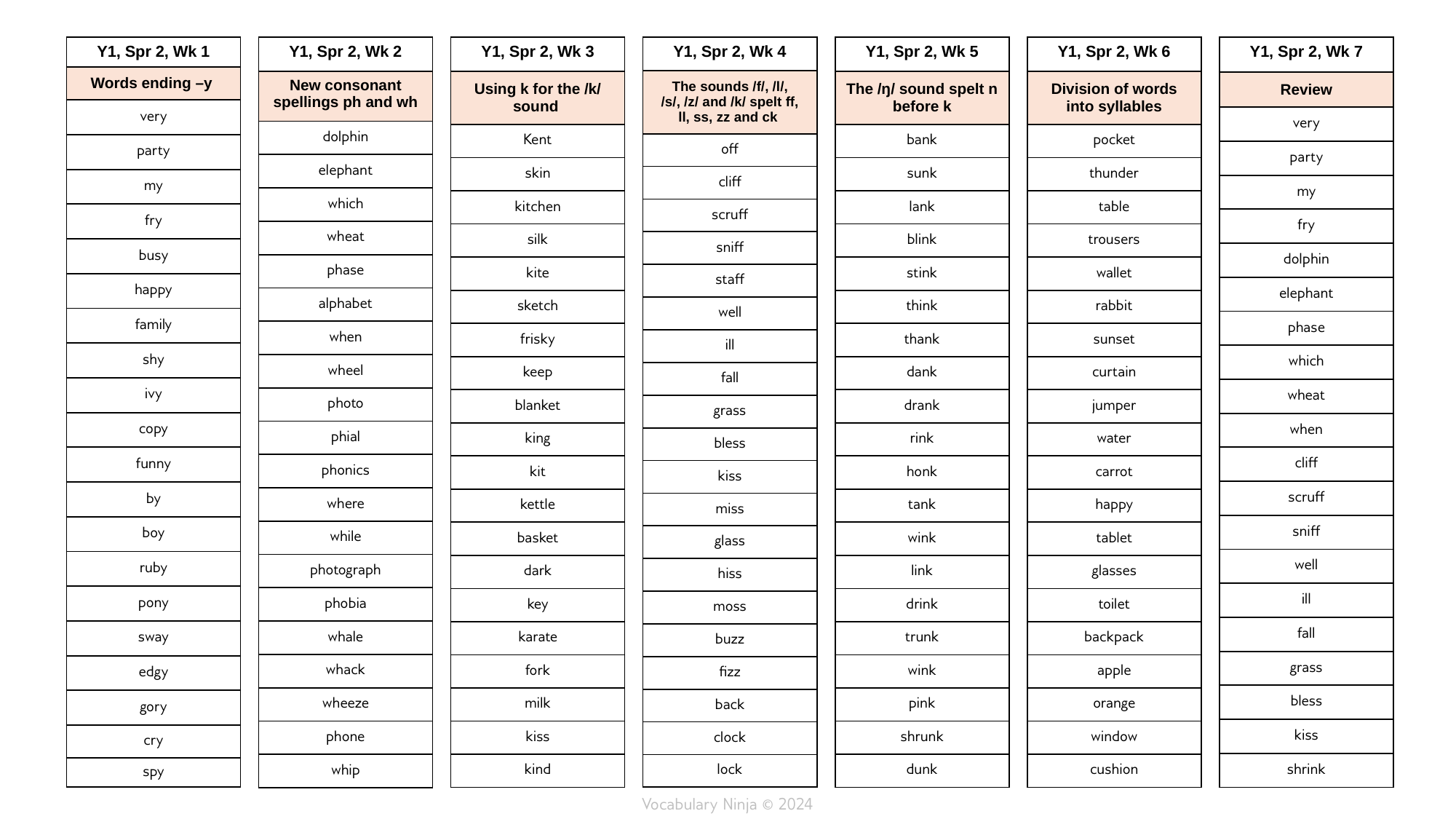

| Y1, Spr 2, Wk 7 |
| --- |
| Review |
| very |
| party |
| my |
| fry |
| dolphin |
| elephant |
| phase |
| which |
| wheat |
| when |
| cliff |
| scruff |
| sniff |
| well |
| ill |
| fall |
| grass |
| bless |
| kiss |
| shrink |
| Y1, Spr 2, Wk 2 |
| --- |
| New consonant spellings ph and wh |
| dolphin |
| elephant |
| which |
| wheat |
| phase |
| alphabet |
| when |
| wheel |
| photo |
| phial |
| phonics |
| where |
| while |
| photograph |
| phobia |
| whale |
| whack |
| wheeze |
| phone |
| whip |
| Y1, Spr 2, Wk 3 |
| --- |
| Using k for the /k/ sound |
| Kent |
| skin |
| kitchen |
| silk |
| kite |
| sketch |
| frisky |
| keep |
| blanket |
| king |
| kit |
| kettle |
| basket |
| dark |
| key |
| karate |
| fork |
| milk |
| kiss |
| kind |
| Y1, Spr 2, Wk 4 |
| --- |
| The sounds /f/, /l/, /s/, /z/ and /k/ spelt ff, ll, ss, zz and ck |
| off |
| cliff |
| scruff |
| sniff |
| staff |
| well |
| ill |
| fall |
| grass |
| bless |
| kiss |
| miss |
| glass |
| hiss |
| moss |
| buzz |
| fizz |
| back |
| clock |
| lock |
| Y1, Spr 2, Wk 5 |
| --- |
| The /ŋ/ sound spelt n before k |
| bank |
| sunk |
| lank |
| blink |
| stink |
| think |
| thank |
| dank |
| drank |
| rink |
| honk |
| tank |
| wink |
| link |
| drink |
| trunk |
| wink |
| pink |
| shrunk |
| dunk |
| Y1, Spr 2, Wk 6 |
| --- |
| Division of words into syllables |
| pocket |
| thunder |
| table |
| trousers |
| wallet |
| rabbit |
| sunset |
| curtain |
| jumper |
| water |
| carrot |
| happy |
| tablet |
| glasses |
| toilet |
| backpack |
| apple |
| orange |
| window |
| cushion |
| Y1, Spr 2, Wk 1 |
| --- |
| Words ending –y |
| very |
| party |
| my |
| fry |
| busy |
| happy |
| family |
| shy |
| ivy |
| copy |
| funny |
| by |
| boy |
| ruby |
| pony |
| sway |
| edgy |
| gory |
| cry |
| spy |
Vocabulary Ninja © 2024